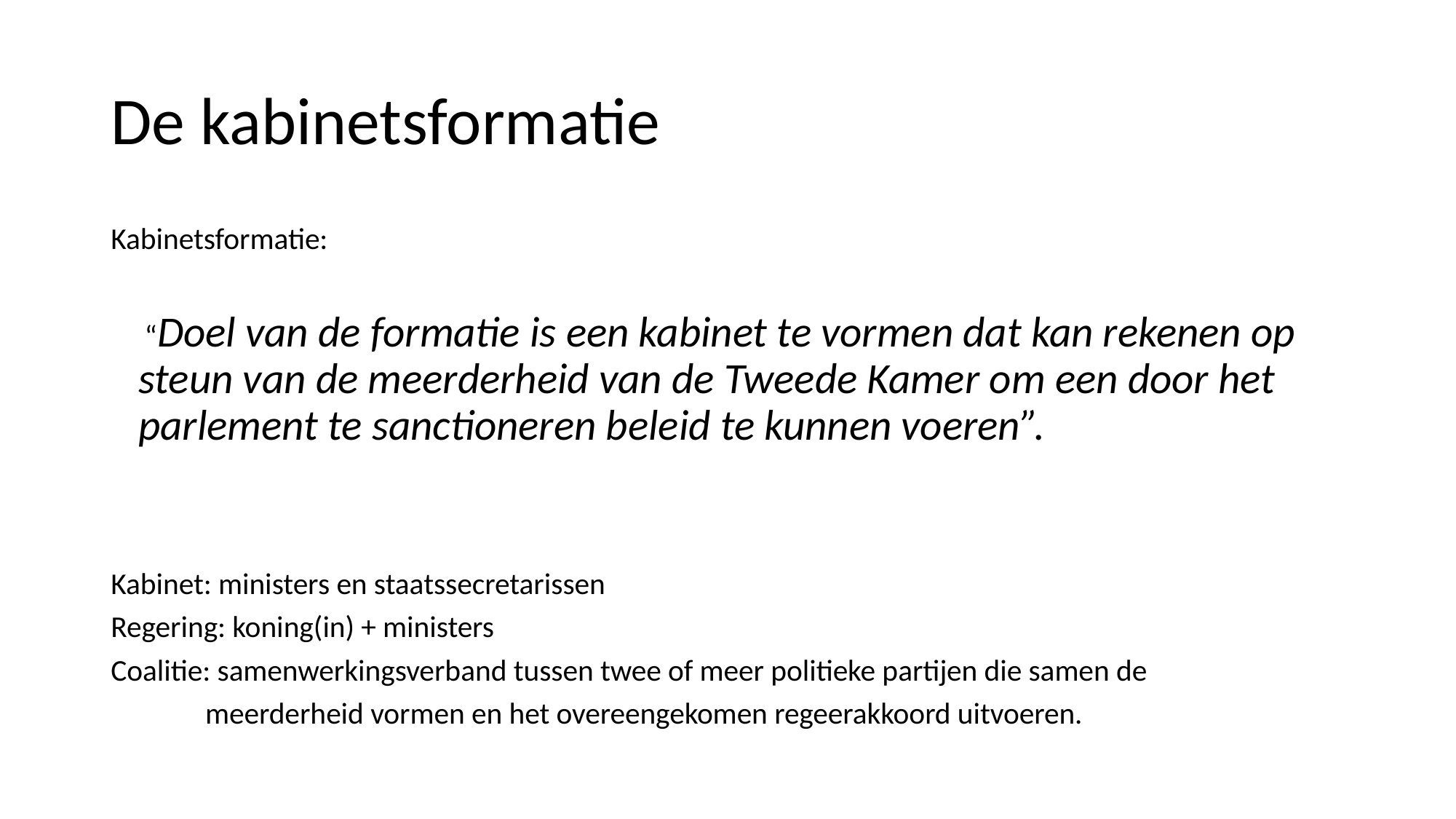

# De kabinetsformatie
Kabinetsformatie:

     “Doel van de formatie is een kabinet te vormen dat kan rekenen op steun van de meerderheid van de Tweede Kamer om een door het parlement te sanctioneren beleid te kunnen voeren”.

Kabinet: ministers en staatssecretarissen
Regering: koning(in) + ministers
Coalitie: samenwerkingsverband tussen twee of meer politieke partijen die samen de
              meerderheid vormen en het overeengekomen regeerakkoord uitvoeren.